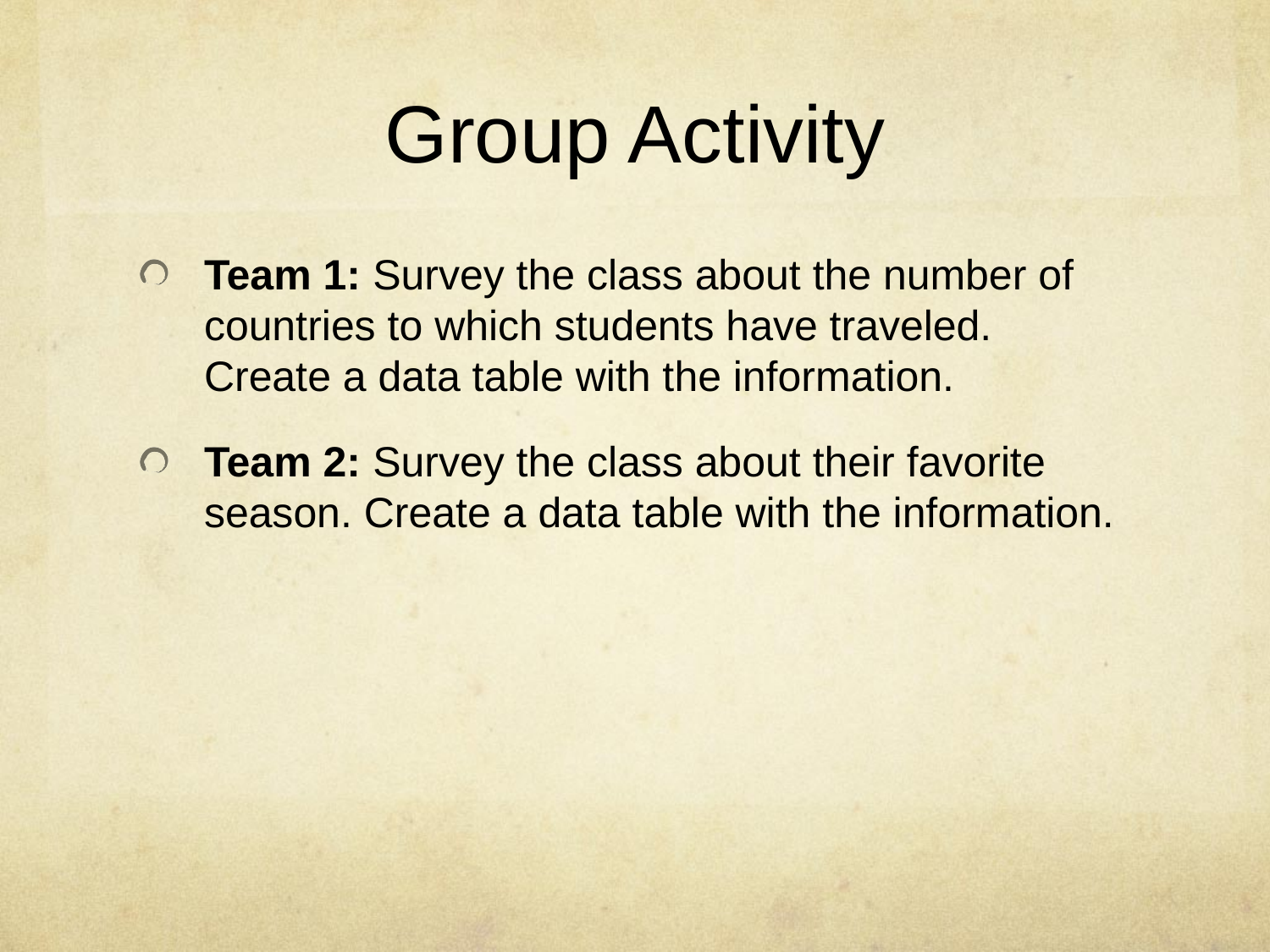

# Group Activity
Team 1: Survey the class about the number of countries to which students have traveled. Create a data table with the information.
Team 2: Survey the class about their favorite season. Create a data table with the information.